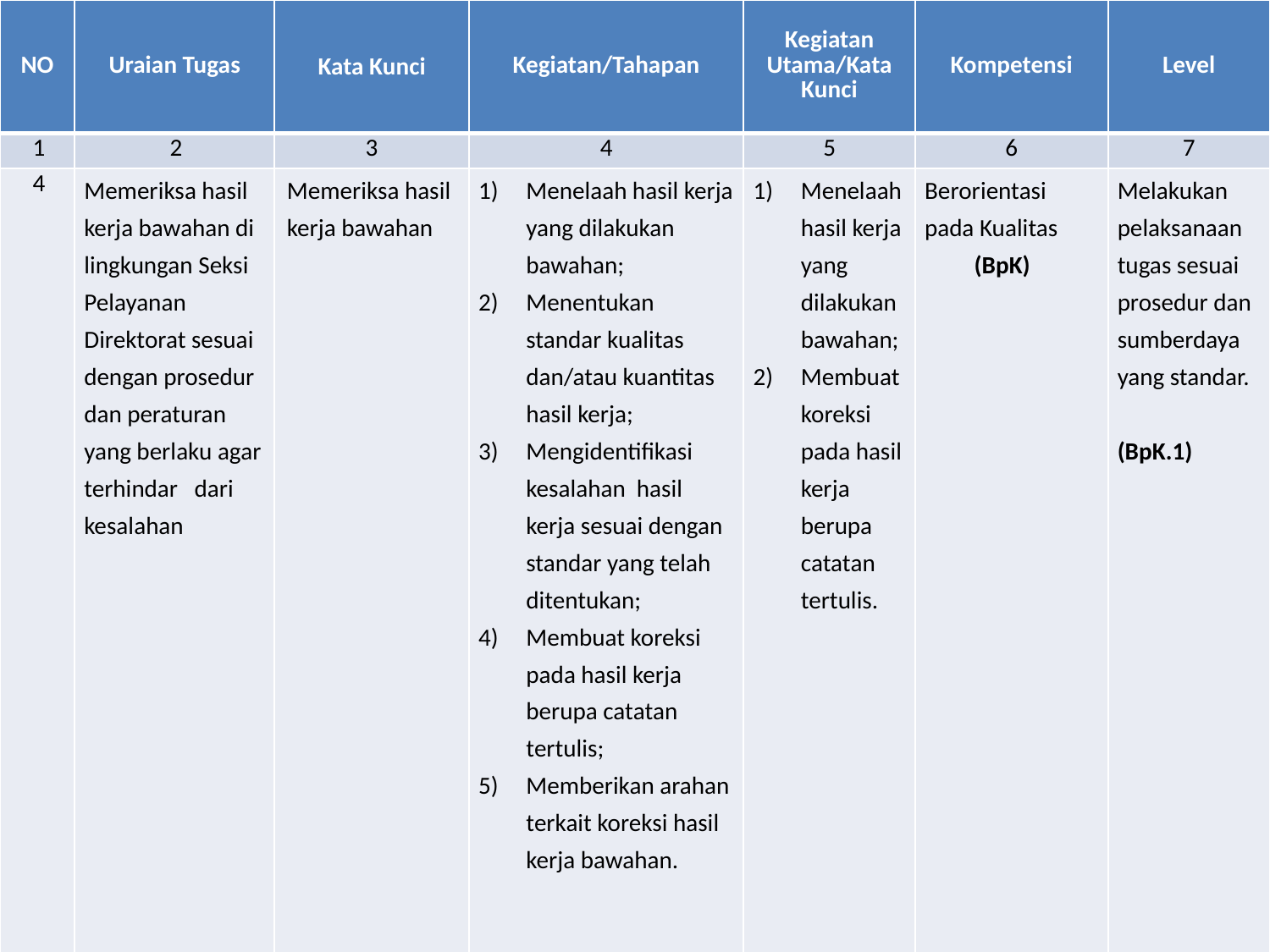

| NO | Uraian Tugas | Kata Kunci | Kegiatan/Tahapan | Kegiatan Utama/Kata Kunci | Kompetensi | Level |
| --- | --- | --- | --- | --- | --- | --- |
| 1 | 2 | 3 | 4 | 5 | 6 | 7 |
| 4 | Memeriksa hasil kerja bawahan di lingkungan Seksi Pelayanan Direktorat sesuai dengan prosedur dan peraturan yang berlaku agar terhindar dari kesalahan | Memeriksa hasil kerja bawahan | Menelaah hasil kerja yang dilakukan bawahan; Menentukan standar kualitas dan/atau kuantitas hasil kerja; Mengidentifikasi kesalahan hasil kerja sesuai dengan standar yang telah ditentukan; Membuat koreksi pada hasil kerja berupa catatan tertulis; Memberikan arahan terkait koreksi hasil kerja bawahan. | Menelaah hasil kerja yang dilakukan bawahan; Membuat koreksi pada hasil kerja berupa catatan tertulis. | Berorientasi pada Kualitas (BpK) | Melakukan pelaksanaan tugas sesuai prosedur dan sumberdaya yang standar. (BpK.1) |
43